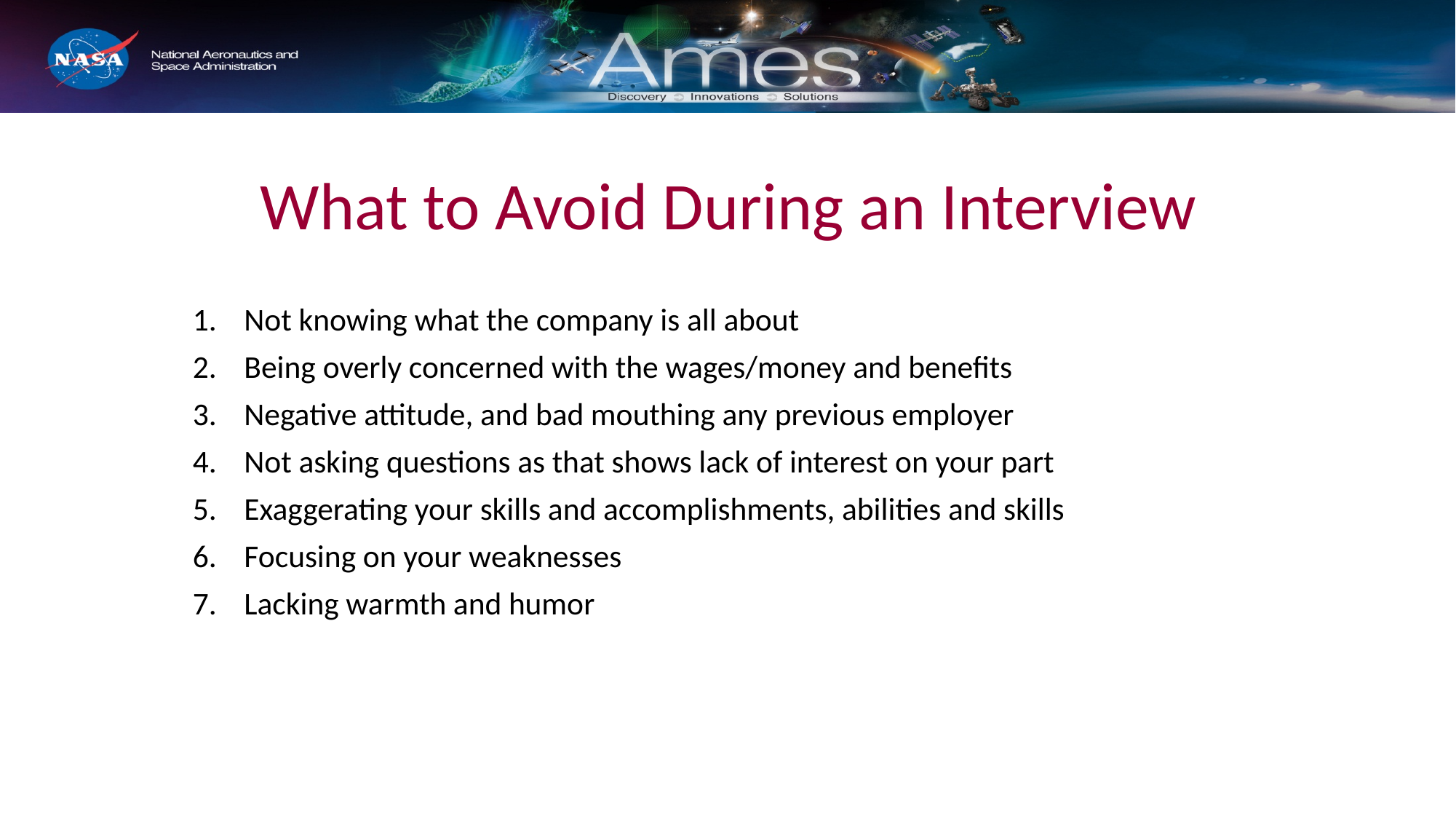

# What to Avoid During an Interview
Not knowing what the company is all about
Being overly concerned with the wages/money and benefits
Negative attitude, and bad mouthing any previous employer
Not asking questions as that shows lack of interest on your part
Exaggerating your skills and accomplishments, abilities and skills
Focusing on your weaknesses
Lacking warmth and humor